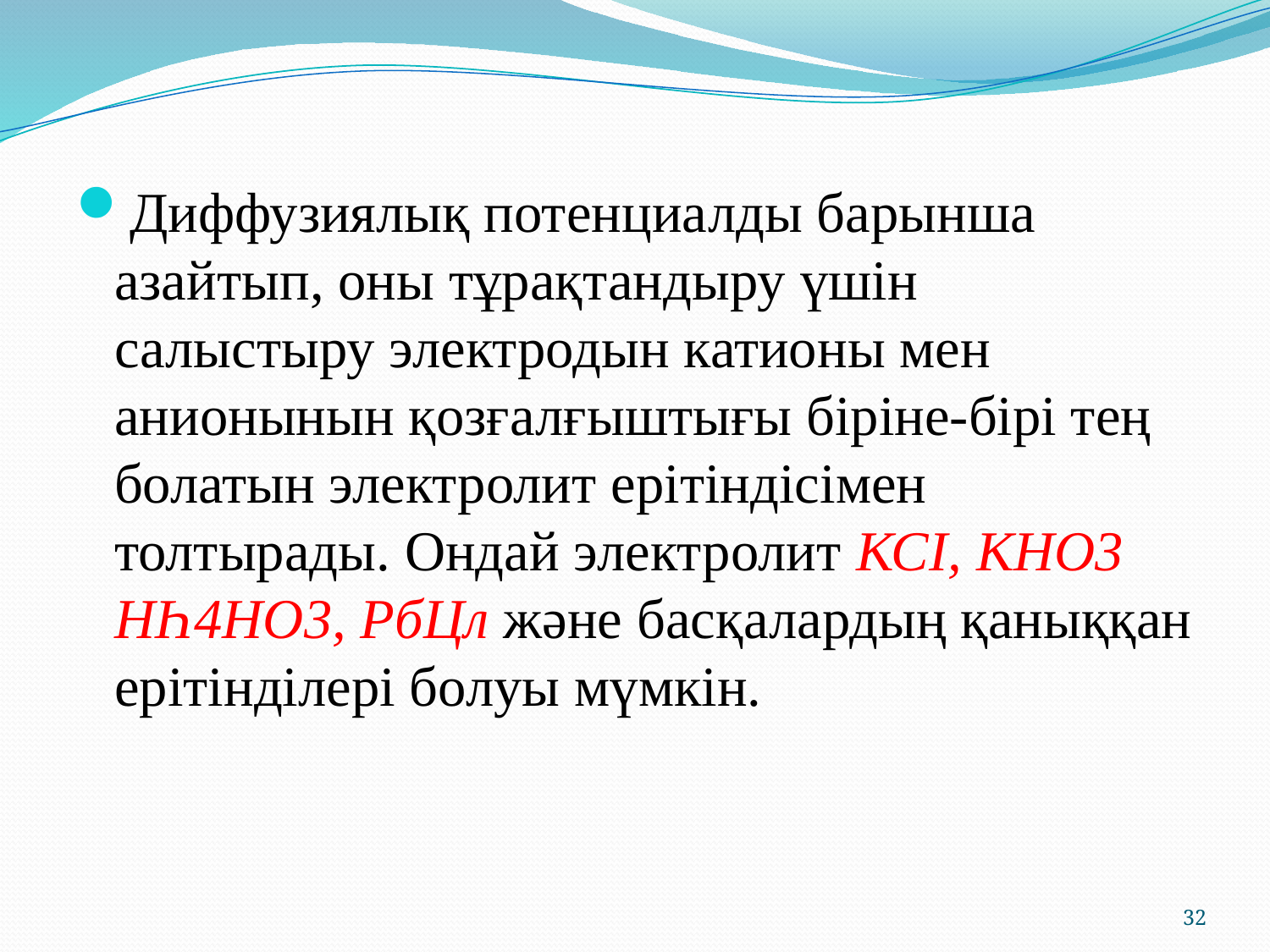

Диффузиялық потенциалды барынша азайтып, оны тұрақтандыру үшін салыстыру электродын катионы мен анионынын қозғалғыштығы біріне-бірі тең болатын электролит ерітіндісімен толтырады. Ондай электролит КСІ, КНО3 НҺ4НО3, РбЦл және басқалардың қаныққан ерітінділері болуы мүмкін.
32